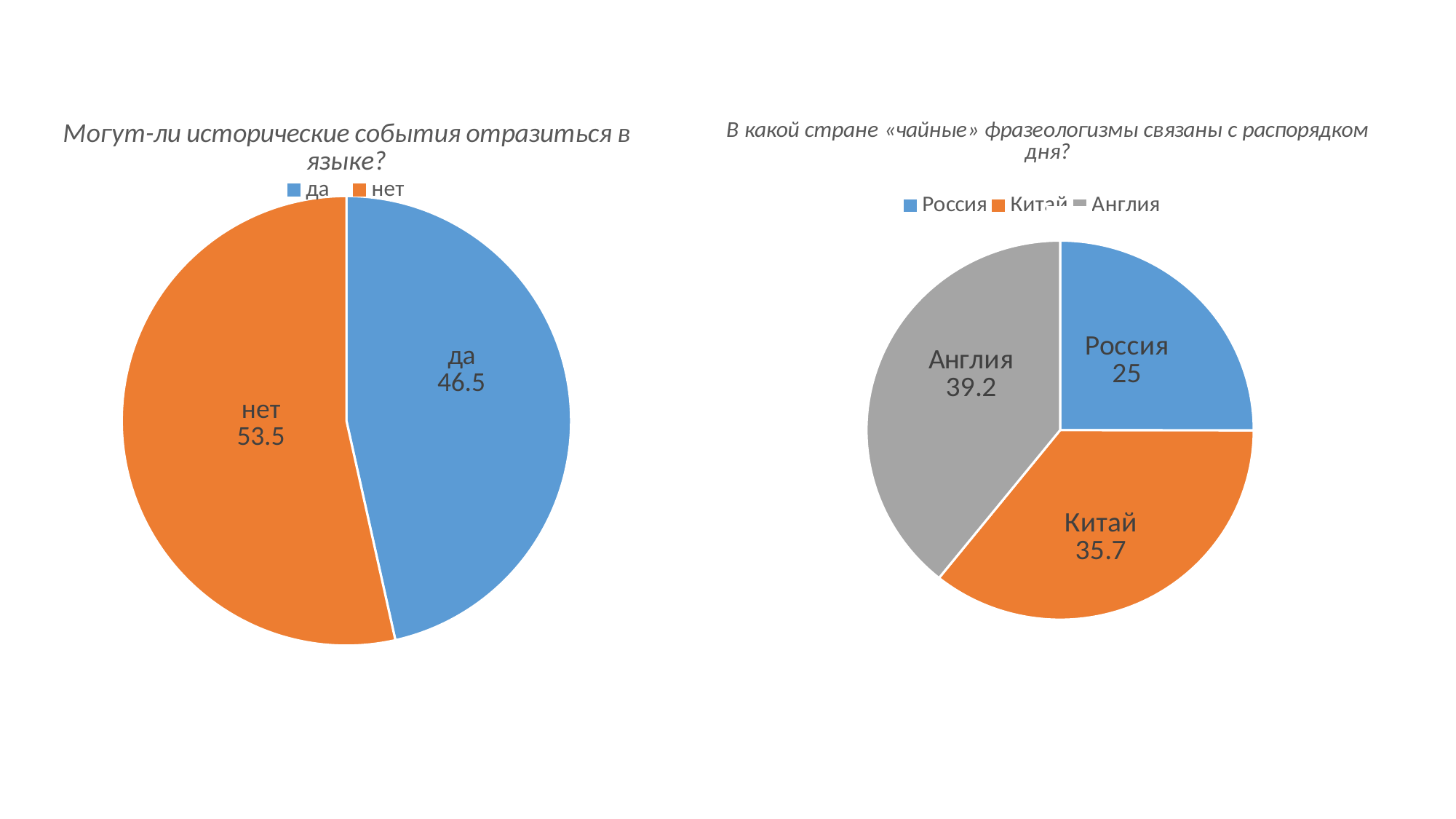

### Chart:

| Category | Могут-ли исторические события отразиться в языке? |
|---|---|
| да | 46.5 |
| нет | 53.5 |

### Chart:

| Category | В какой стране «чайные» фразеологизмы связаны с распорядком дня? |
|---|---|
| Россия | 25.0 |
| Китай | 35.7 |
| Англия | 39.2 |